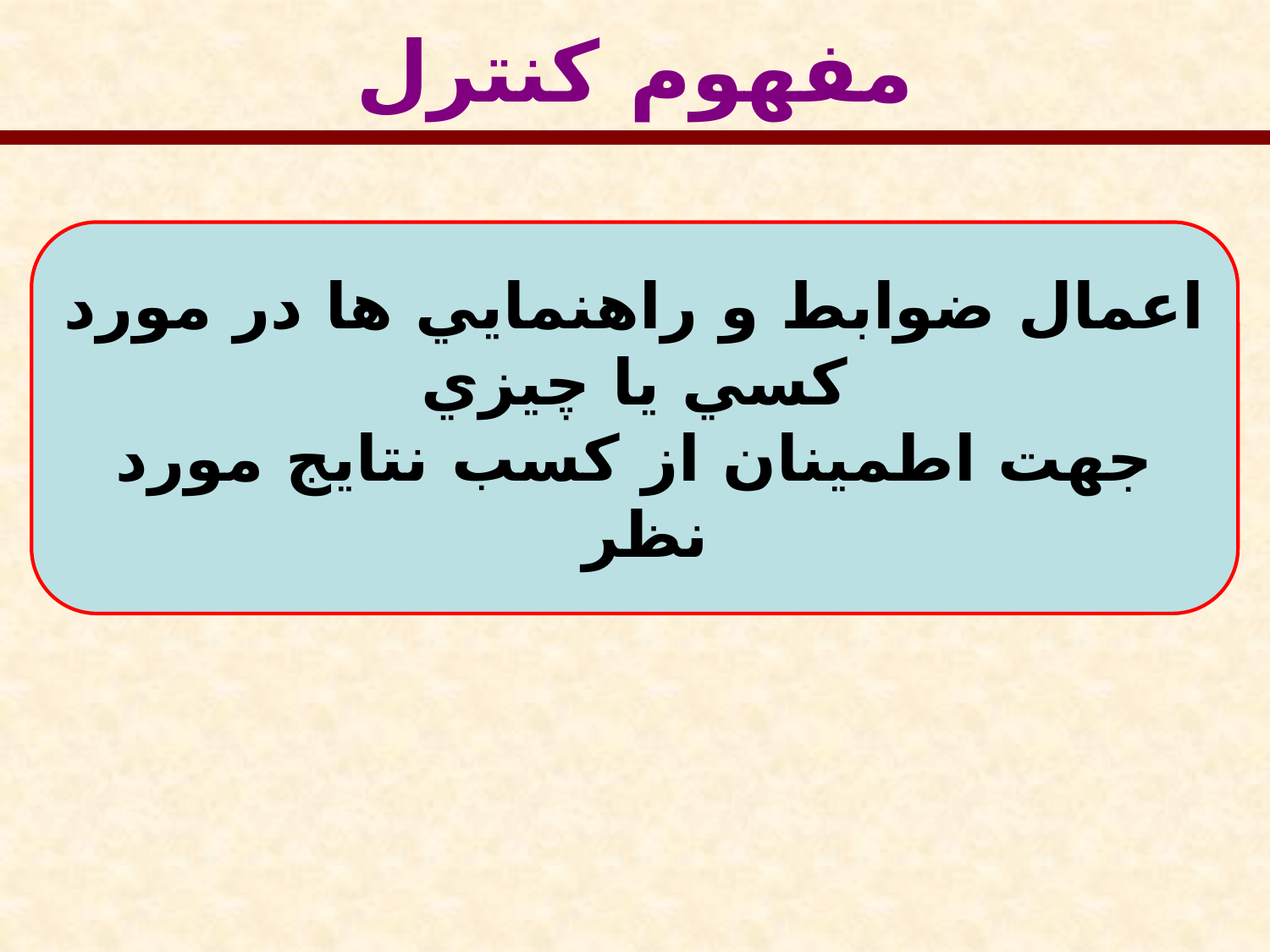

مفهوم کنترل

اعمال ضوابط و راهنمايي ها در مورد كسي يا چيزي
جهت اطمينان از كسب نتايج مورد نظر